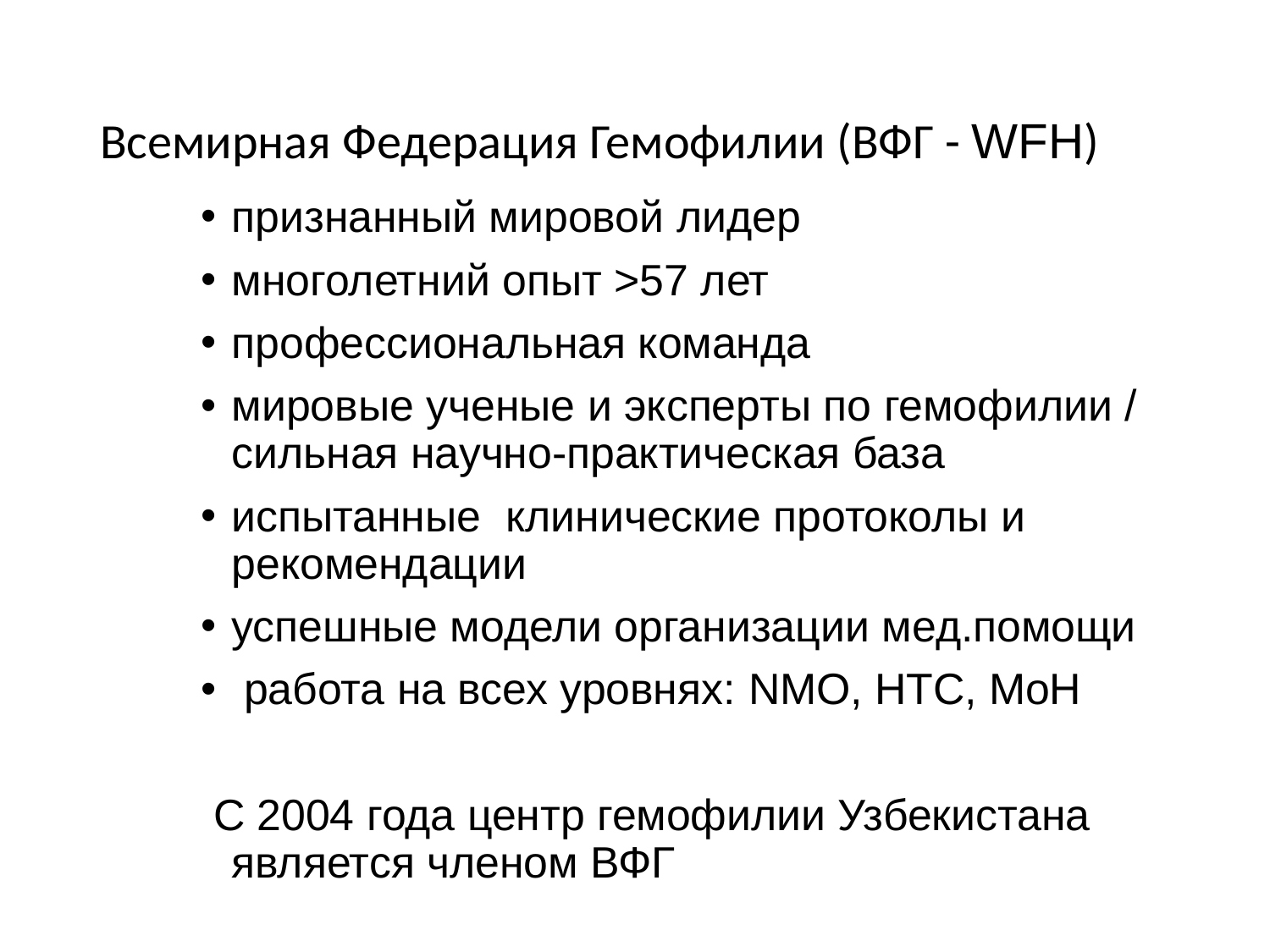

# Всемирная Федерация Гемофилии (ВФГ - WFH)
признанный мировой лидер
многолетний опыт >57 лет
профессиональная команда
мировые ученые и эксперты по гемофилии / сильная научно-практическая база
испытанные  клинические протоколы и рекомендации
успешные модели организации мед.помощи
 работа на всех уровнях: NMO, HTC, MoH

 C 2004 года центр гемофилии Узбекистана является членом ВФГ